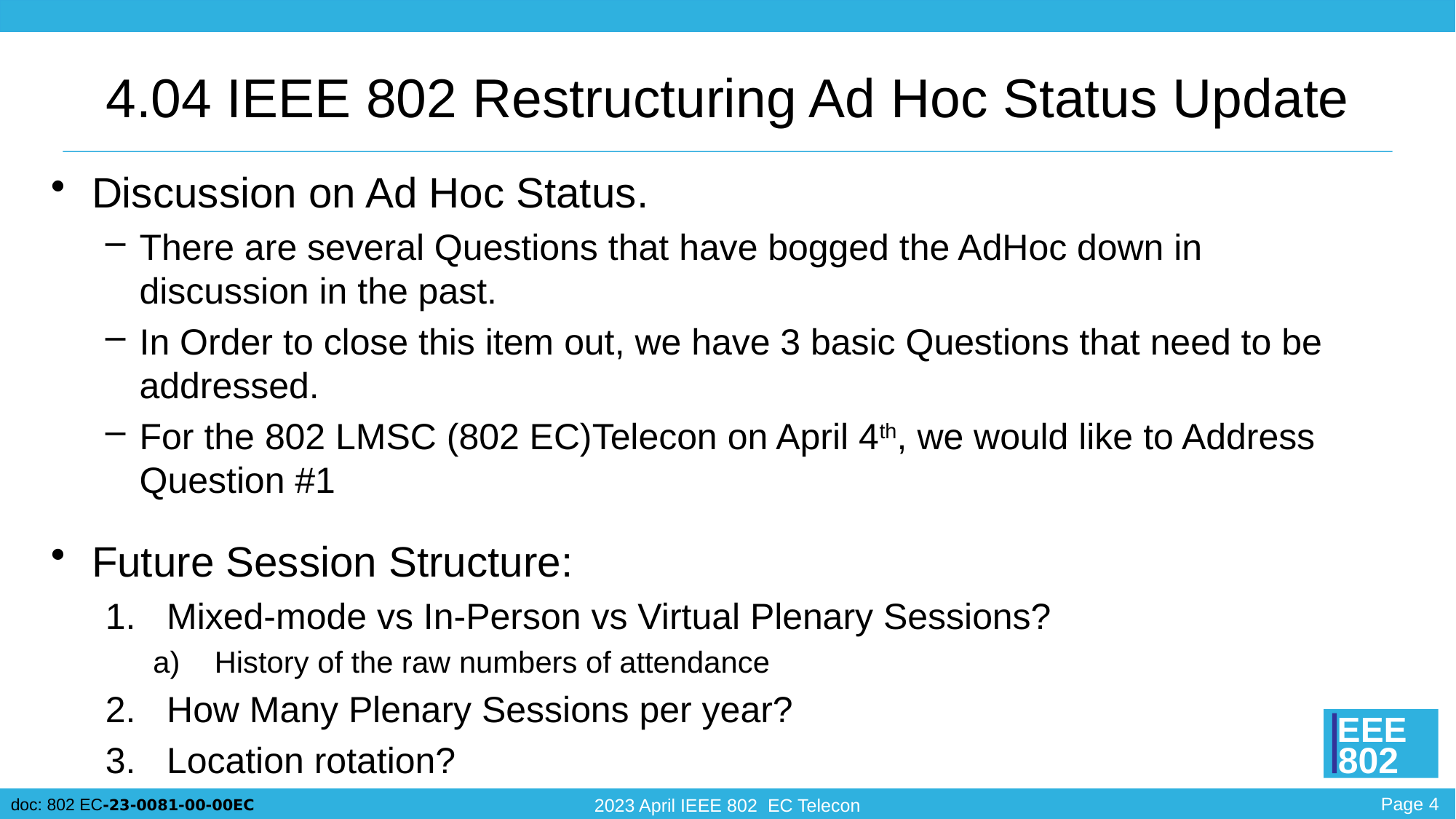

# 4.04 IEEE 802 Restructuring Ad Hoc Status Update
Discussion on Ad Hoc Status.
There are several Questions that have bogged the AdHoc down in discussion in the past.
In Order to close this item out, we have 3 basic Questions that need to be addressed.
For the 802 LMSC (802 EC)Telecon on April 4th, we would like to Address Question #1

Future Session Structure:
Mixed-mode vs In-Person vs Virtual Plenary Sessions?
History of the raw numbers of attendance
How Many Plenary Sessions per year?
Location rotation?